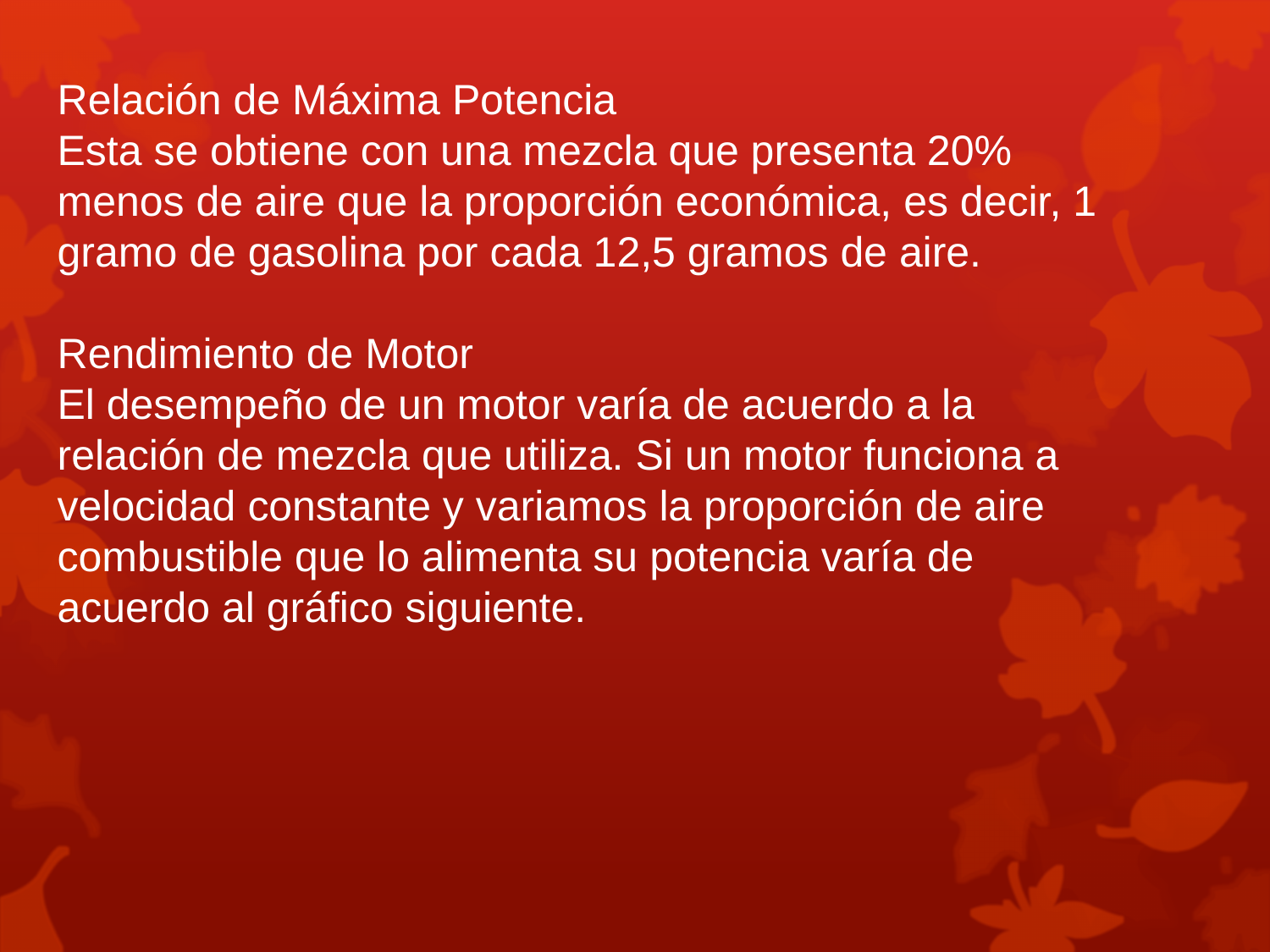

Relación de Máxima Potencia
Esta se obtiene con una mezcla que presenta 20% menos de aire que la proporción económica, es decir, 1 gramo de gasolina por cada 12,5 gramos de aire.

Rendimiento de Motor
El desempeño de un motor varía de acuerdo a la relación de mezcla que utiliza. Si un motor funciona a velocidad constante y variamos la proporción de aire combustible que lo alimenta su potencia varía de acuerdo al gráfico siguiente.